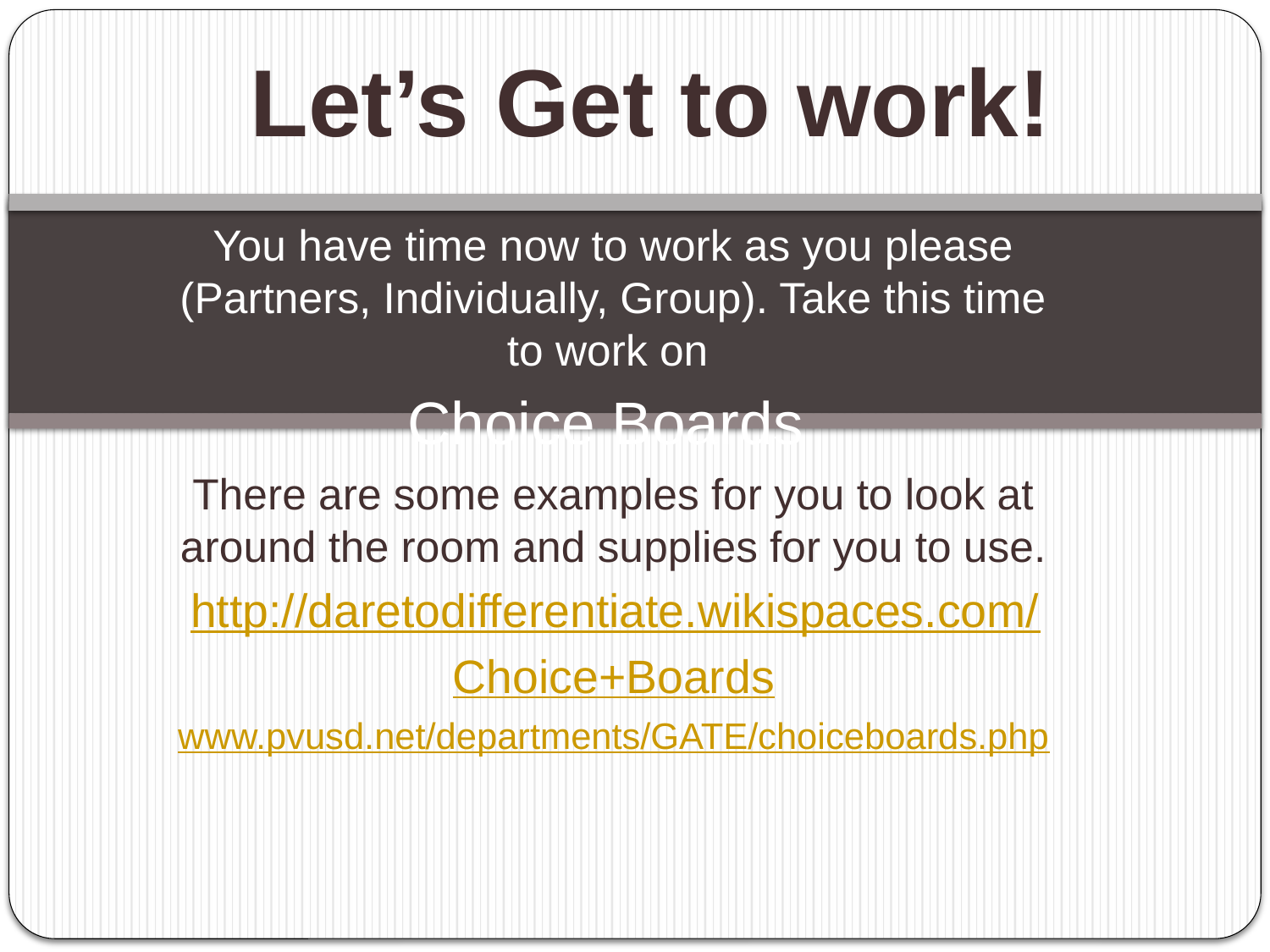

# Let’s Get to work!
You have time now to work as you please (Partners, Individually, Group). Take this time to work on
Choice Boards
There are some examples for you to look at around the room and supplies for you to use.
http://daretodifferentiate.wikispaces.com/
Choice+Boards
www.pvusd.net/departments/GATE/choiceboards.php